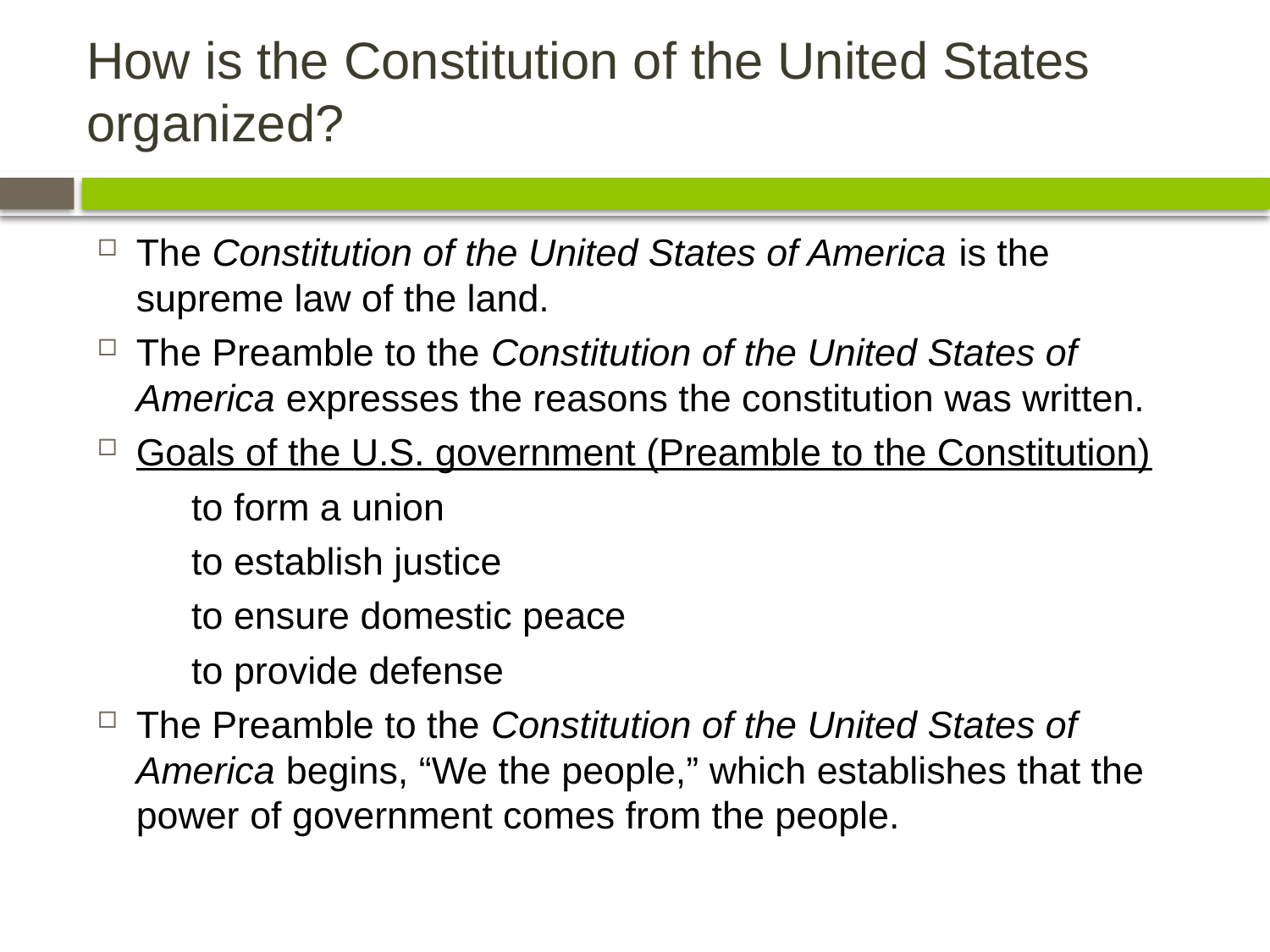

# How is the Constitution of the United States organized?
The Constitution of the United States of America is the supreme law of the land.
The Preamble to the Constitution of the United States of America expresses the reasons the constitution was written.
Goals of the U.S. government (Preamble to the Constitution)
	to form a union
	to establish justice
	to ensure domestic peace
	to provide defense
The Preamble to the Constitution of the United States of America begins, “We the people,” which establishes that the power of government comes from the people.